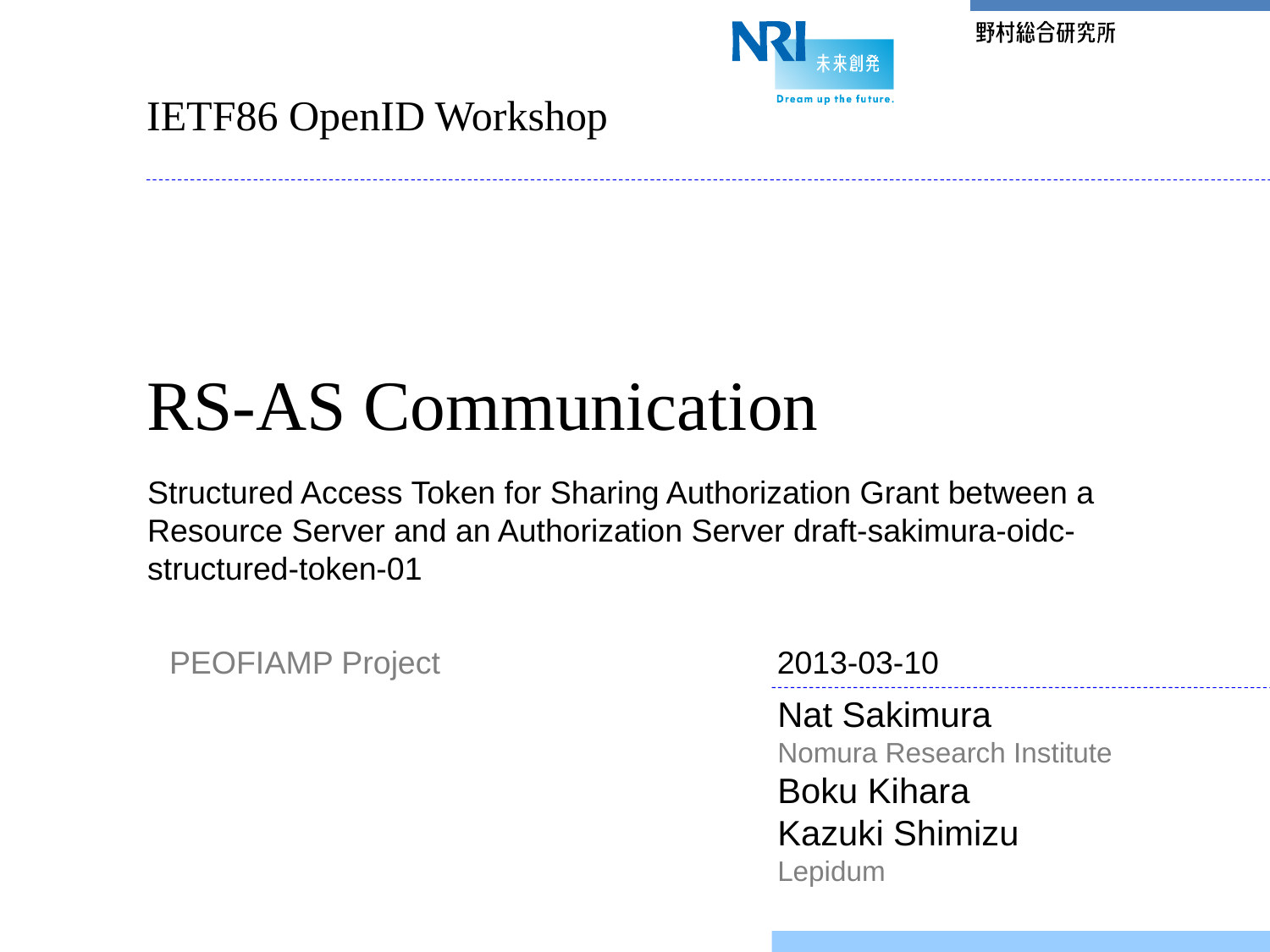

IETF86 OpenID Workshop
# RS-AS Communication
Structured Access Token for Sharing Authorization Grant between a Resource Server and an Authorization Server draft-sakimura-oidc-structured-token-01
PEOFIAMP Project
2013-03-10
Nat Sakimura
Nomura Research Institute
Boku Kihara
Kazuki Shimizu
Lepidum